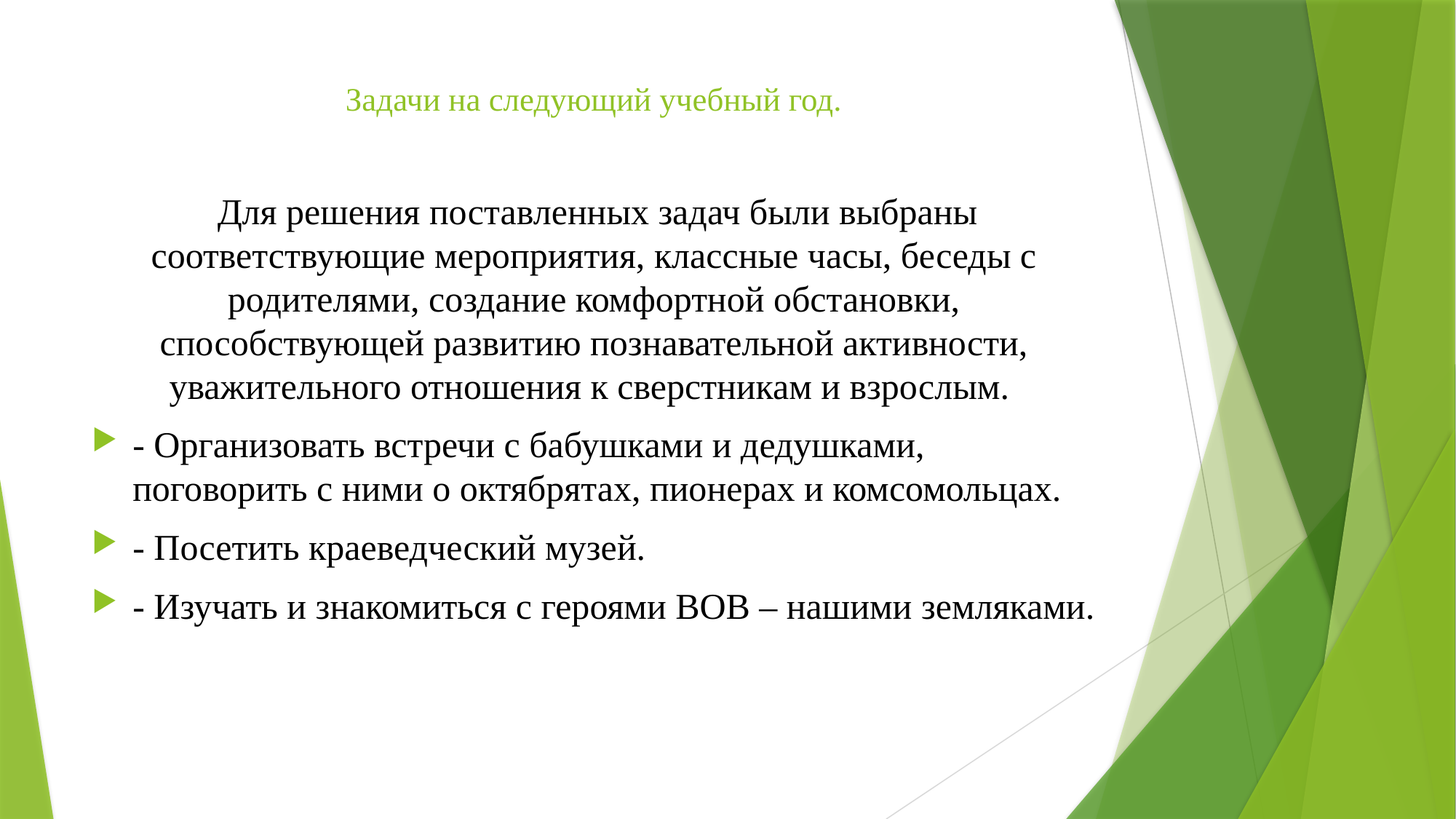

# Задачи на следующий учебный год.
 Для решения поставленных задач были выбраны соответствующие мероприятия, классные часы, беседы с родителями, создание комфортной обстановки, способствующей развитию познавательной активности, уважительного отношения к сверстникам и взрослым.
- Организовать встречи с бабушками и дедушками, поговорить с ними о октябрятах, пионерах и комсомольцах.
- Посетить краеведческий музей.
- Изучать и знакомиться с героями ВОВ – нашими земляками.